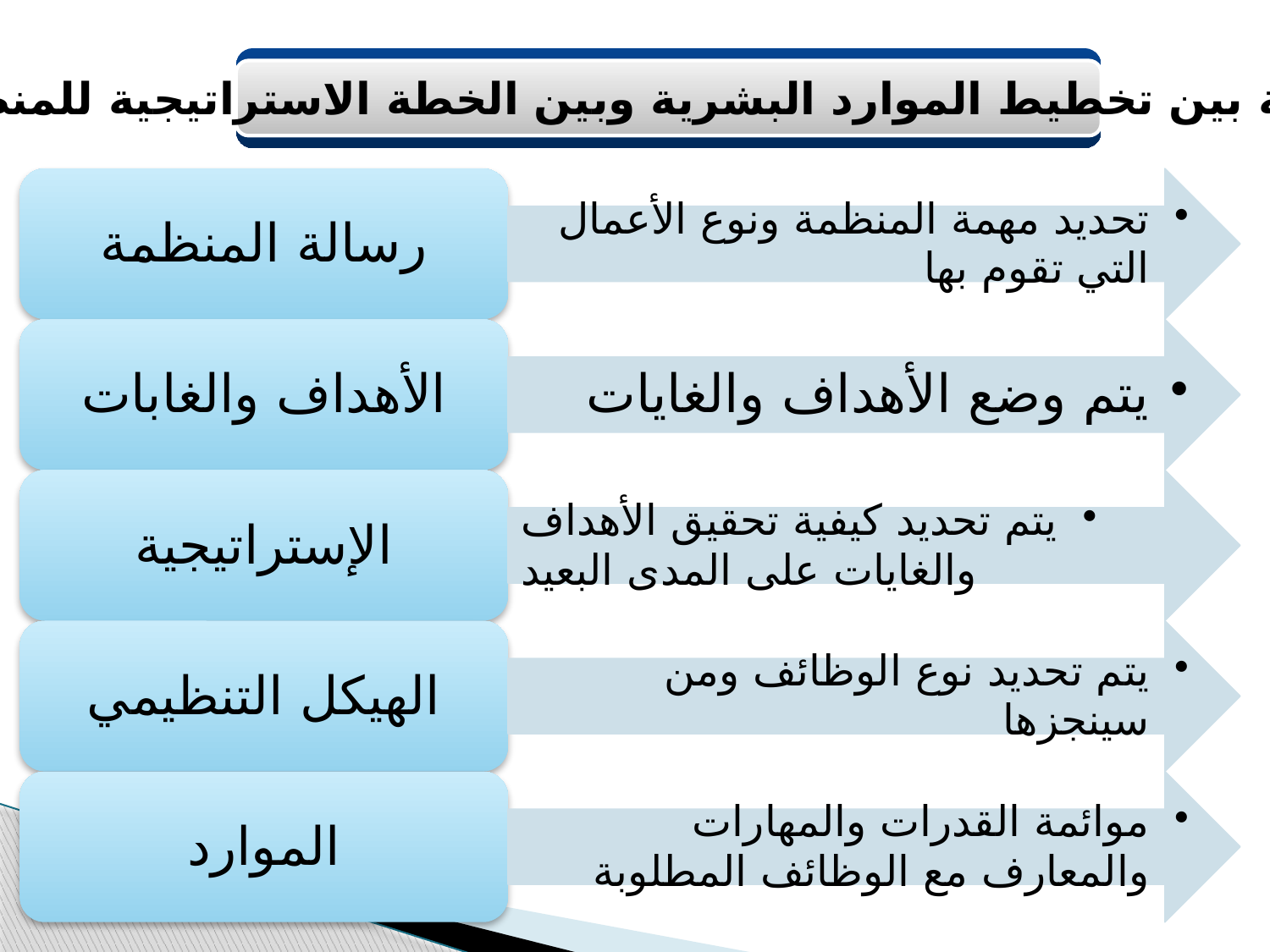

العلاقة بين تخطيط الموارد البشرية وبين الخطة الاستراتيجية للمنظمة

الموارد
موائمة القدرات والمهارات والمعارف مع الوظائف المطلوبة
الهيكل التنظيمي
يتم تحديد نوع الوظائف ومن سينجزها